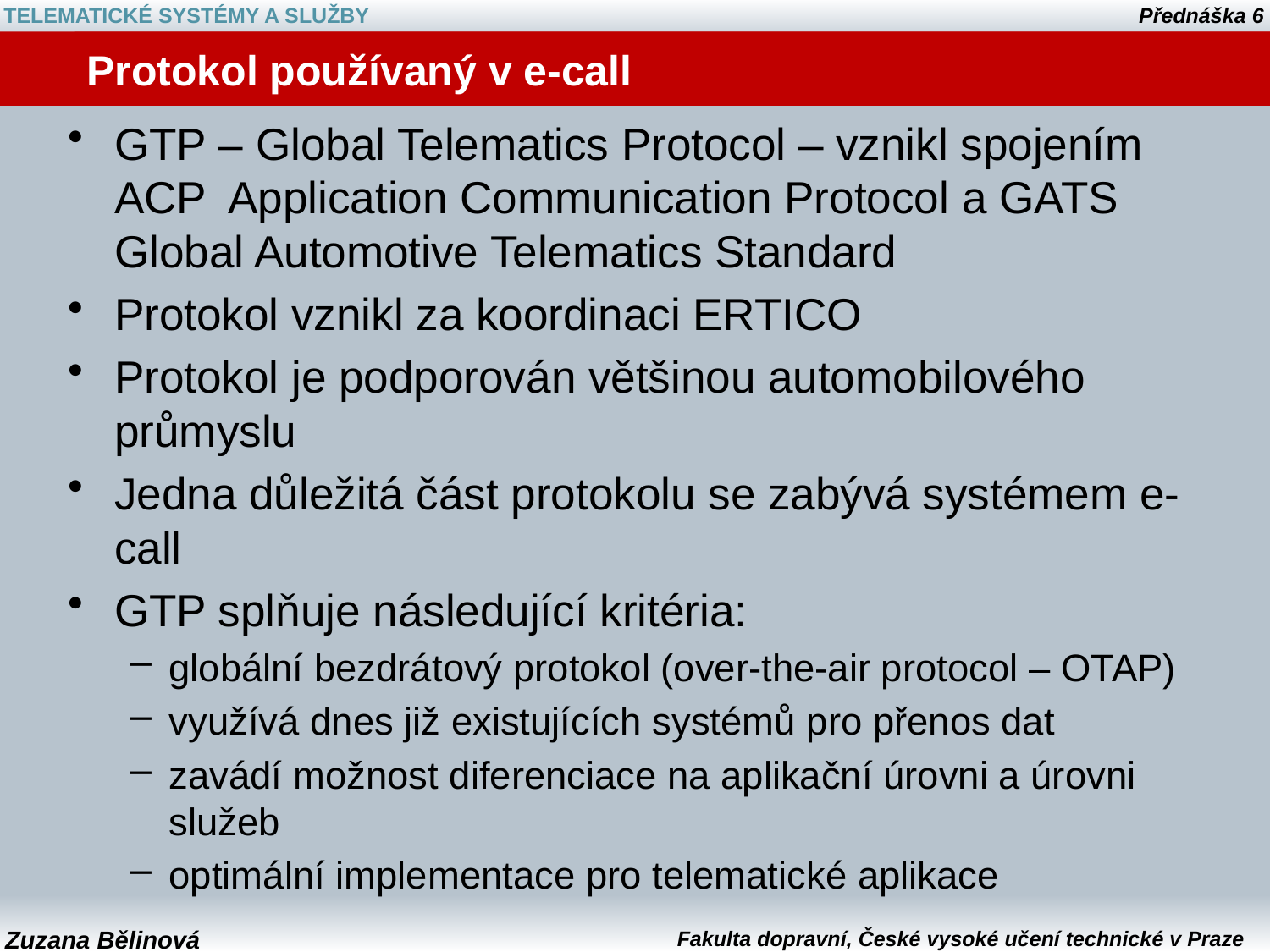

# Protokol používaný v e-call
GTP – Global Telematics Protocol – vznikl spojením ACP  Application Communication Protocol a GATS Global Automotive Telematics Standard
Protokol vznikl za koordinaci ERTICO
Protokol je podporován většinou automobilového průmyslu
Jedna důležitá část protokolu se zabývá systémem e-call
GTP splňuje následující kritéria:
globální bezdrátový protokol (over-the-air protocol – OTAP)
využívá dnes již existujících systémů pro přenos dat
zavádí možnost diferenciace na aplikační úrovni a úrovni služeb
optimální implementace pro telematické aplikace